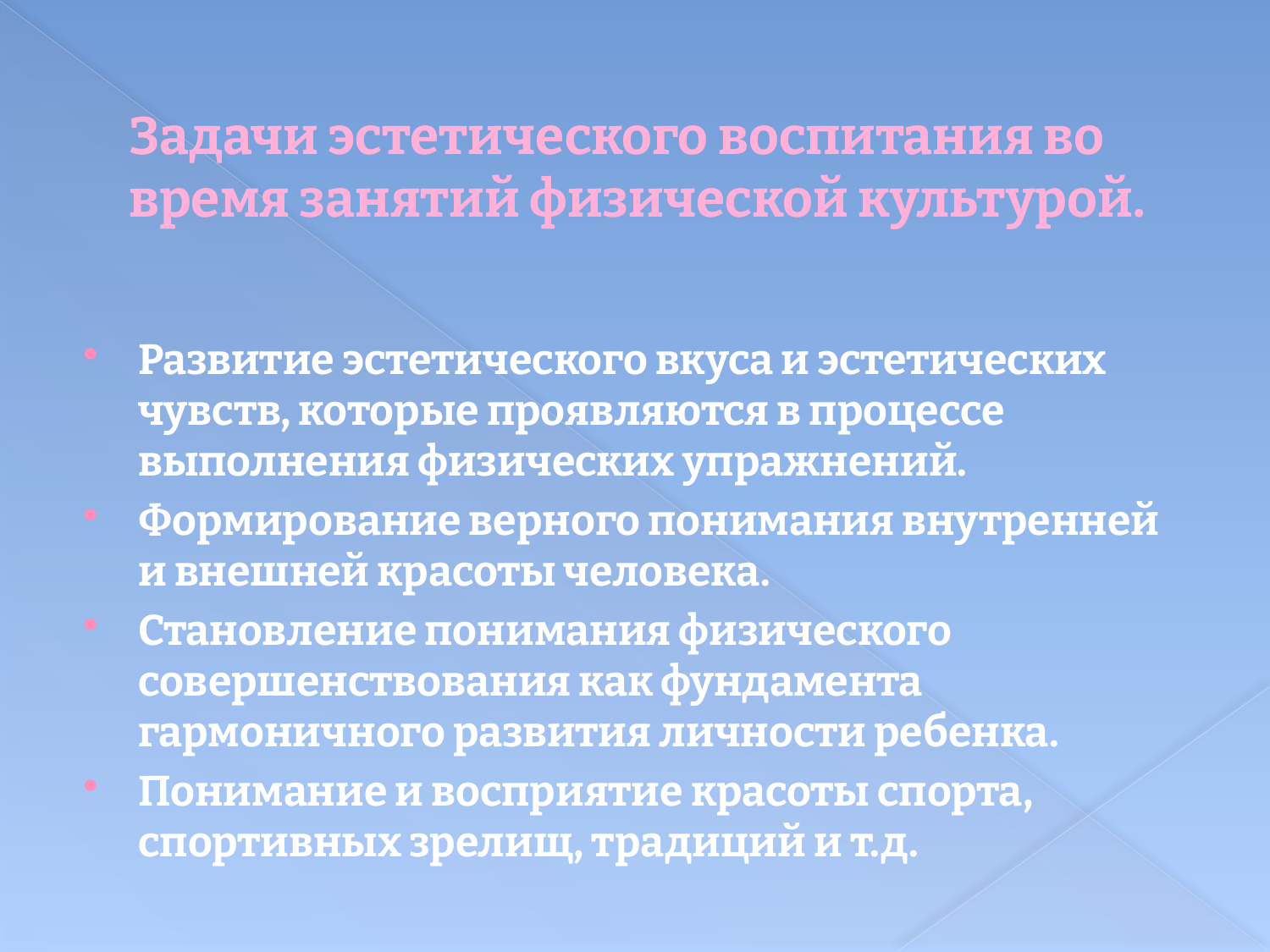

# Задачи эстетического воспитания во время занятий физической культурой.
Развитие эстетического вкуса и эстетических чувств, которые проявляются в процессе выполнения физических упражнений.
Формирование верного понимания внутренней и внешней красоты человека.
Становление понимания физического совершенствования как фундамента гармоничного развития личности ребенка.
Понимание и восприятие красоты спорта, спортивных зрелищ, традиций и т.д.